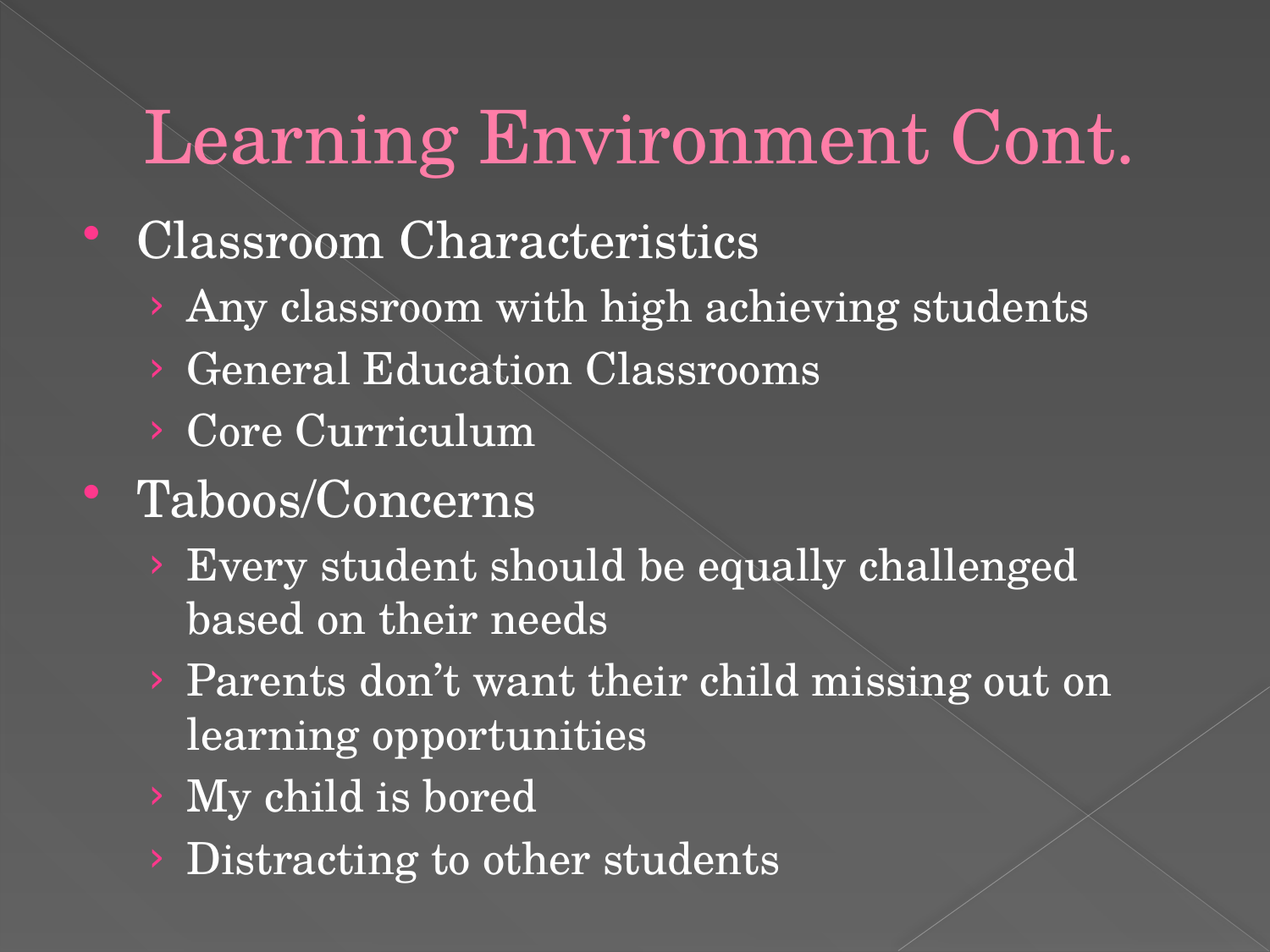

# Learning Environment Cont.
Classroom Characteristics
Any classroom with high achieving students
General Education Classrooms
Core Curriculum
Taboos/Concerns
Every student should be equally challenged based on their needs
Parents don’t want their child missing out on learning opportunities
My child is bored
Distracting to other students